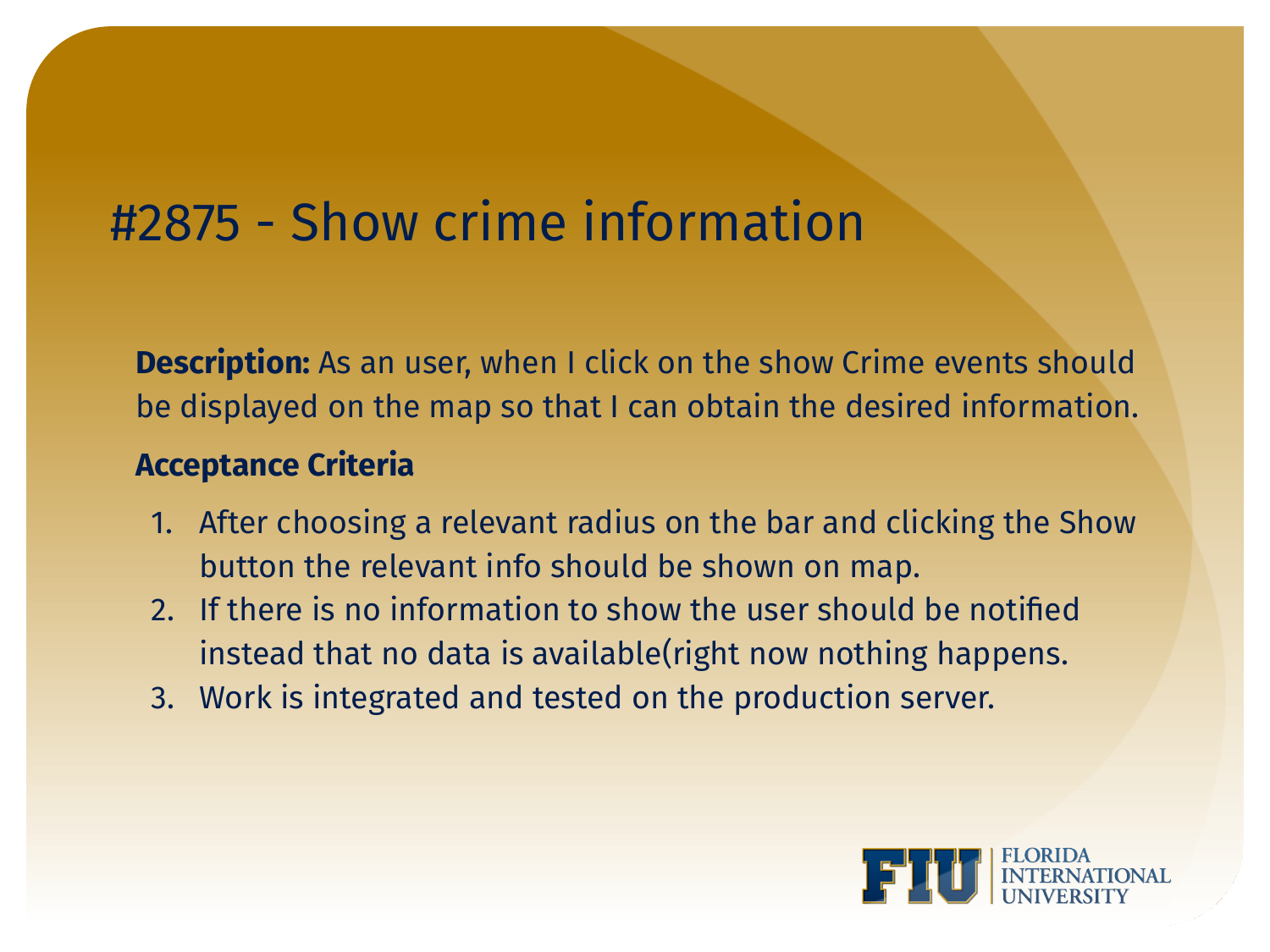

# #2875 - Show crime information
Description: As an user, when I click on the show Crime events should be displayed on the map so that I can obtain the desired information.
Acceptance Criteria
After choosing a relevant radius on the bar and clicking the Show button the relevant info should be shown on map.
If there is no information to show the user should be notified instead that no data is available(right now nothing happens.
Work is integrated and tested on the production server.